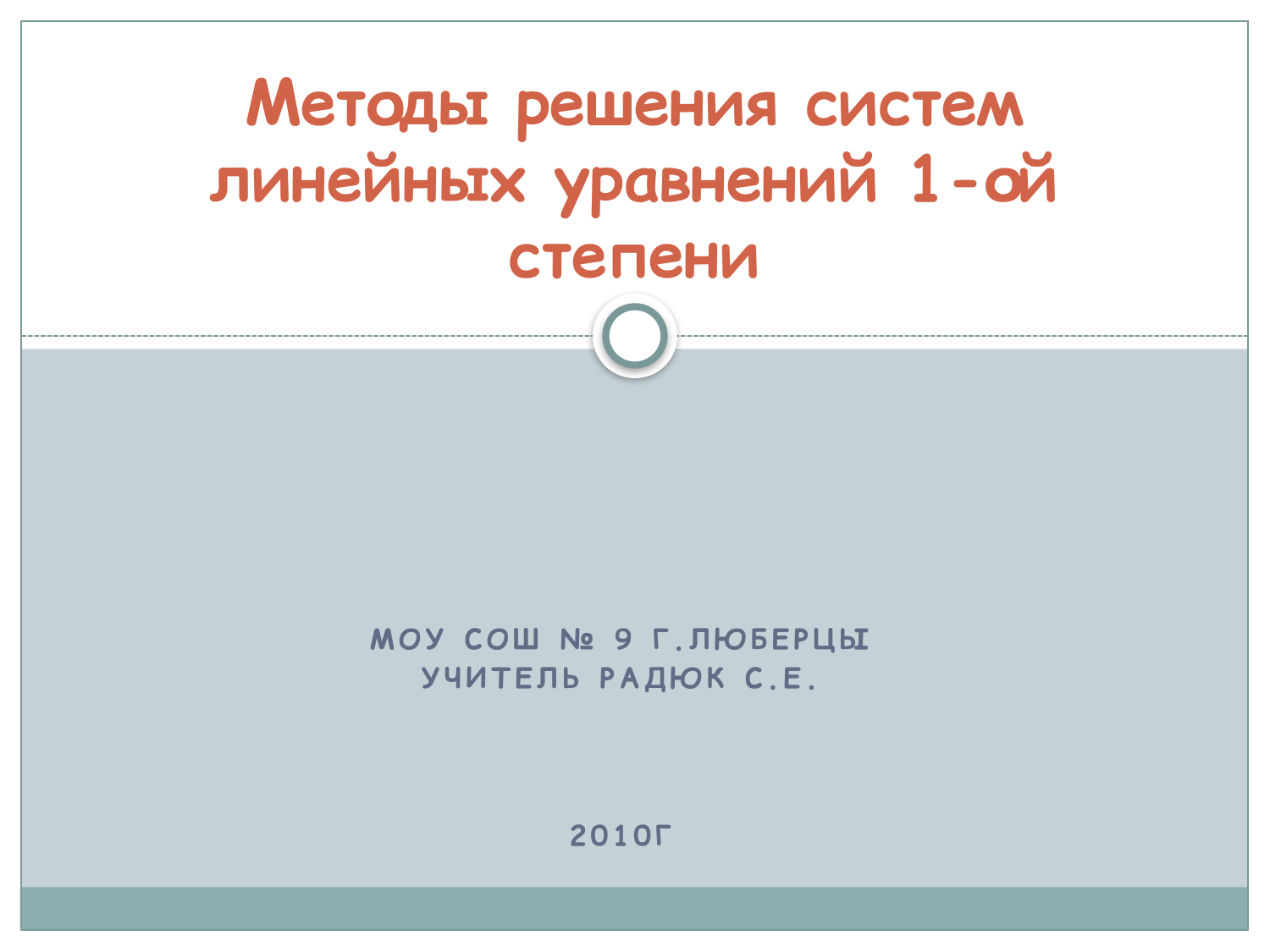

# Методы решения систем линейных уравнений 1-ой степени
МОУ СОШ № 9 г.Люберцы
Учитель Радюк С.Е.

2010г